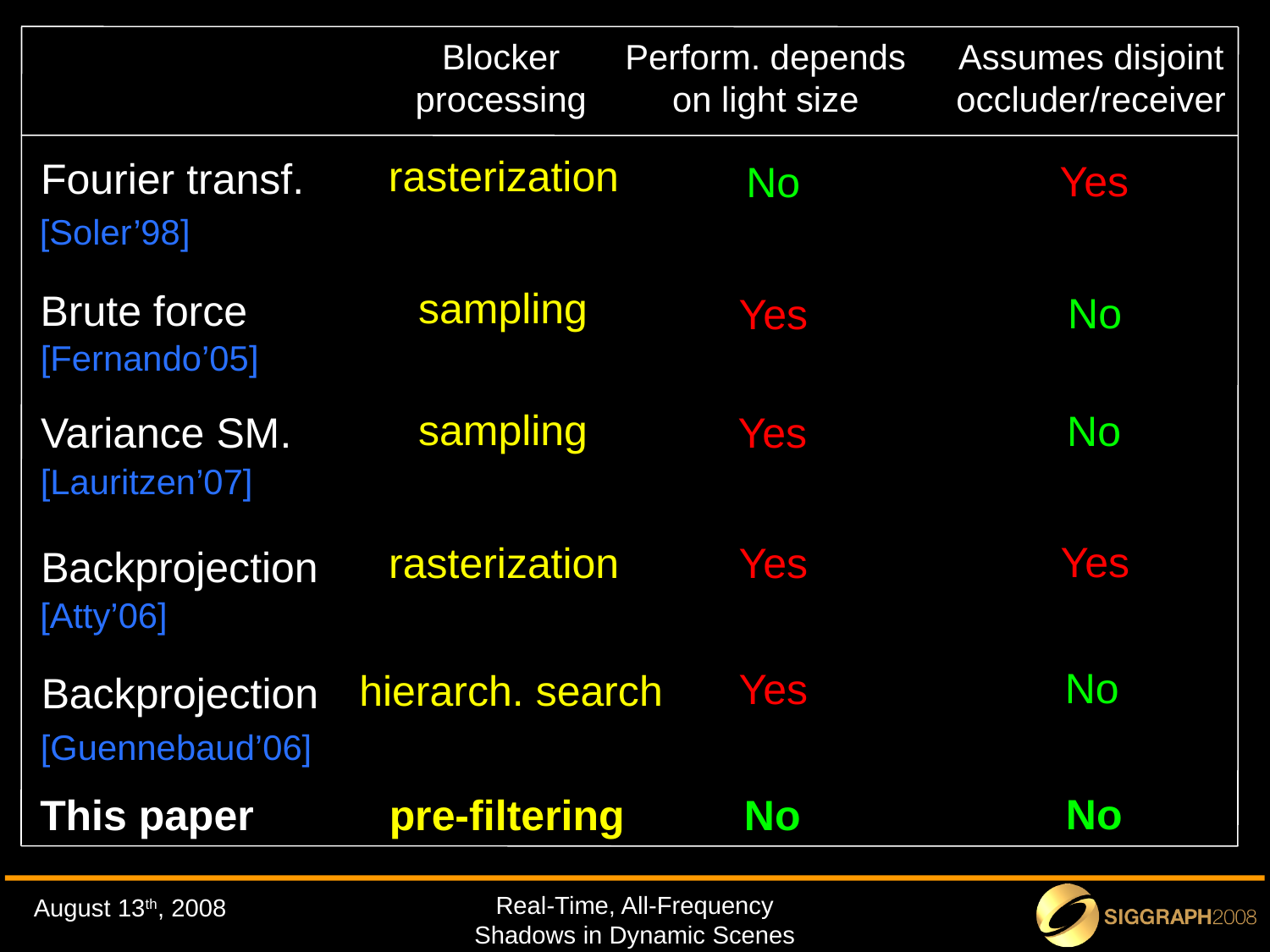

Blocker
processing
Perform. depends
on light size
Assumes disjoint
occluder/receiver
rasterization
Fourier transf.
Yes
No
[Soler’98]
sampling
Brute force
No
Yes
[Fernando’05]
sampling
No
Variance SM.
Yes
[Lauritzen’07]
Yes
rasterization
Yes
Backprojection
[Atty’06]
No
Yes
hierarch. search
Backprojection
[Guennebaud’06]
No
This paper
pre-filtering
No